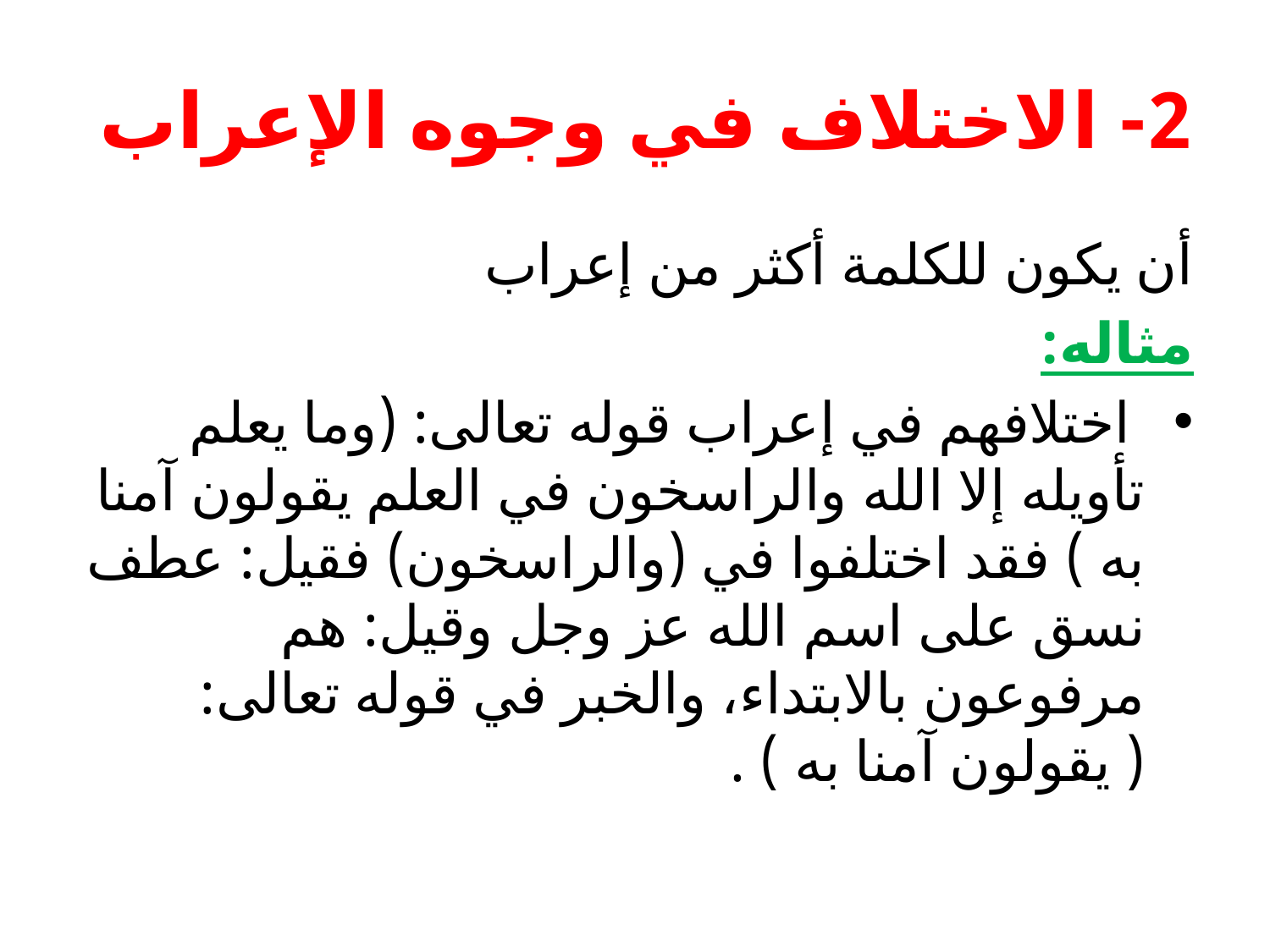

# 2- الاختلاف في وجوه الإعراب
أن يكون للكلمة أكثر من إعراب
مثاله:
 اختلافهم في إعراب قوله تعالى: (وما يعلم  تأويله إلا الله والراسخون في العلم يقولون آمنا به ) فقد اختلفوا في (والراسخون) فقيل: عطف نسق على اسم الله عز وجل وقيل: هم مرفوعون بالابتداء، والخبر في قوله تعالى: ( يقولون آمنا به ) .